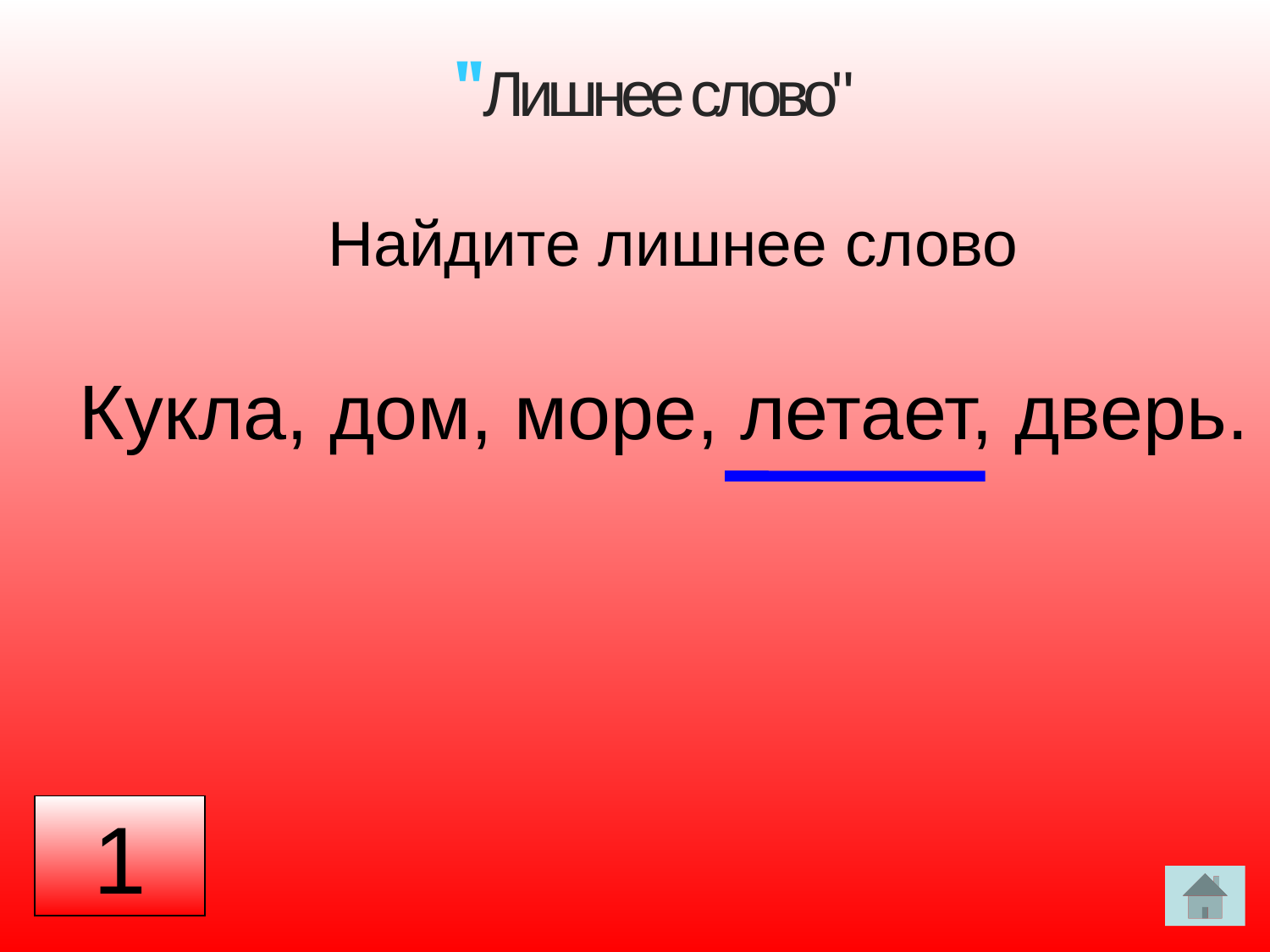

"Лишнее слово"
Найдите лишнее слово
Кукла, дом, море, летает, дверь.

1